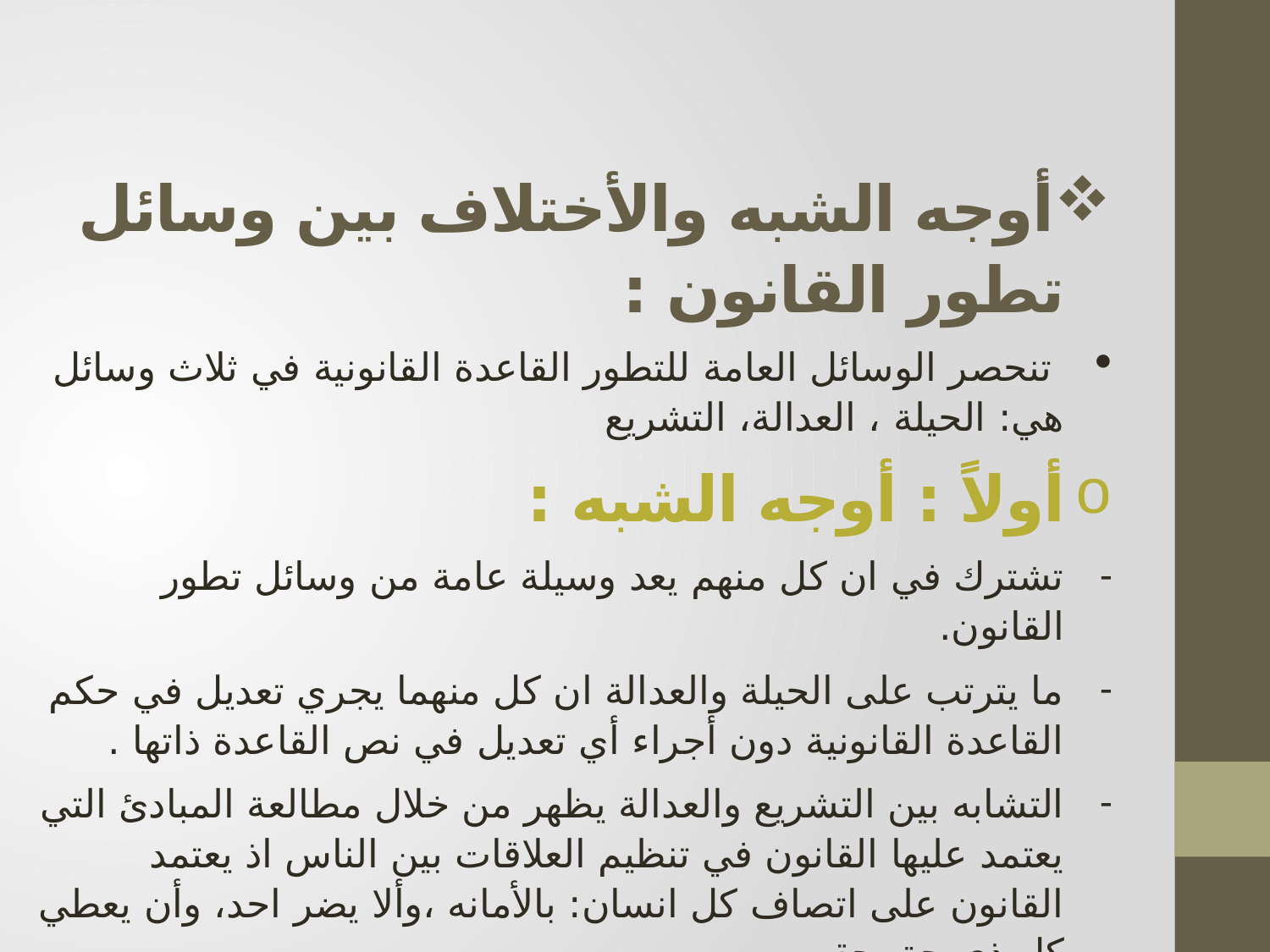

أوجه الشبه والأختلاف بين وسائل تطور القانون :
 تنحصر الوسائل العامة للتطور القاعدة القانونية في ثلاث وسائل هي: الحيلة ، العدالة، التشريع
أولاً : أوجه الشبه :
تشترك في ان كل منهم يعد وسيلة عامة من وسائل تطور القانون.
ما يترتب على الحيلة والعدالة ان كل منهما يجري تعديل في حكم القاعدة القانونية دون أجراء أي تعديل في نص القاعدة ذاتها .
التشابه بين التشريع والعدالة يظهر من خلال مطالعة المبادئ التي يعتمد عليها القانون في تنظيم العلاقات بين الناس اذ يعتمد القانون على اتصاف كل انسان: بالأمانه ،وألا يضر احد، وأن يعطي كل ذي حق حقه.
يتفق التشريع مع العدالة ان تعديل كل منهما للنظم القانونية يكون بشكل مباشر وصريح.